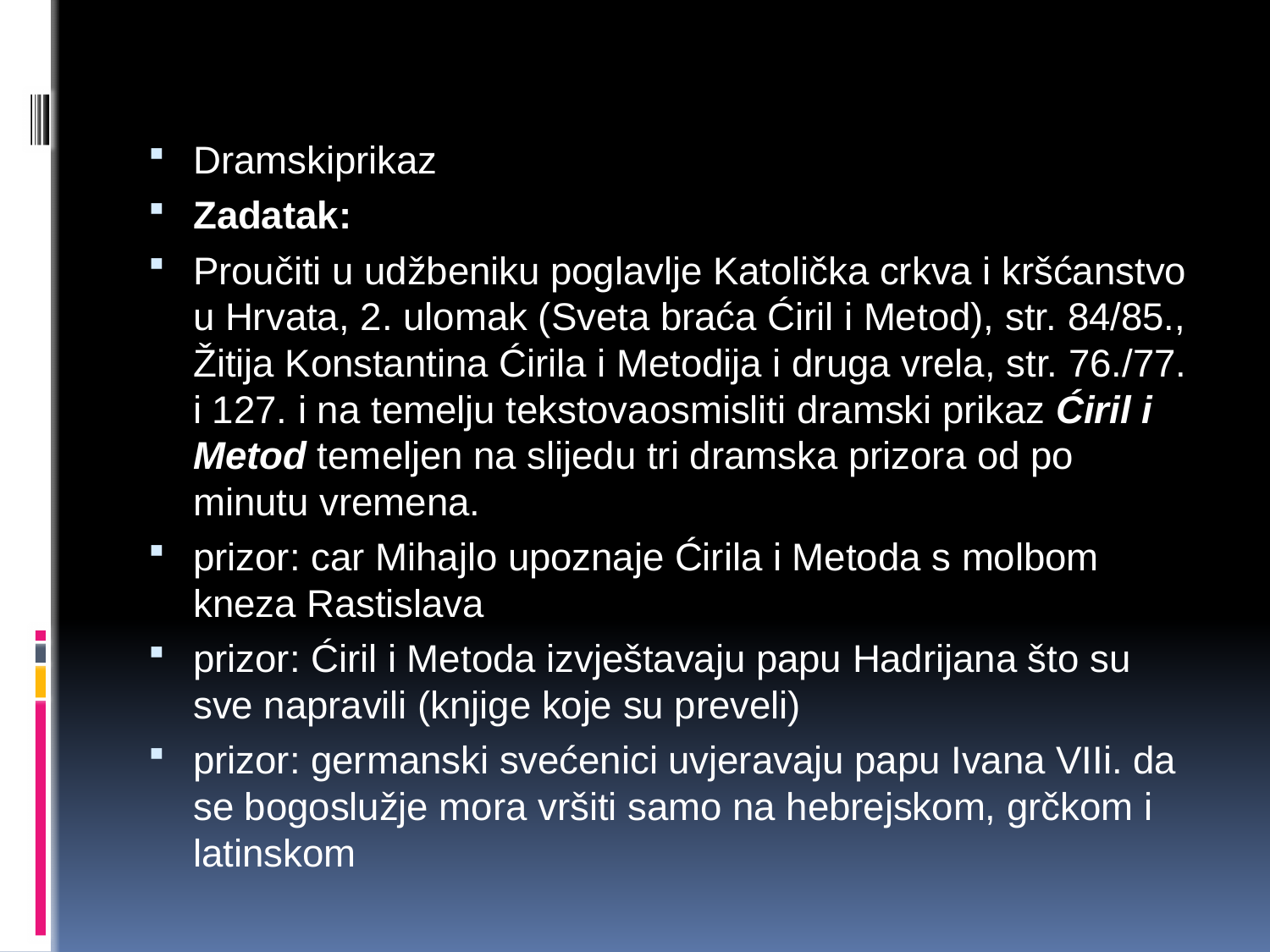

Dramskiprikaz
Zadatak:
Proučiti u udžbeniku poglavlje Katolička crkva i kršćanstvo u Hrvata, 2. ulomak (Sveta braća Ćiril i Metod), str. 84/85., Žitija Konstantina Ćirila i Metodija i druga vrela, str. 76./77. i 127. i na temelju tekstovaosmisliti dramski prikaz Ćiril i Metod temeljen na slijedu tri dramska prizora od po minutu vremena.
prizor: car Mihajlo upoznaje Ćirila i Metoda s molbom kneza Rastislava
prizor: Ćiril i Metoda izvještavaju papu Hadrijana što su sve napravili (knjige koje su preveli)
prizor: germanski svećenici uvjeravaju papu Ivana VIIi. da se bogoslužje mora vršiti samo na hebrejskom, grčkom i latinskom